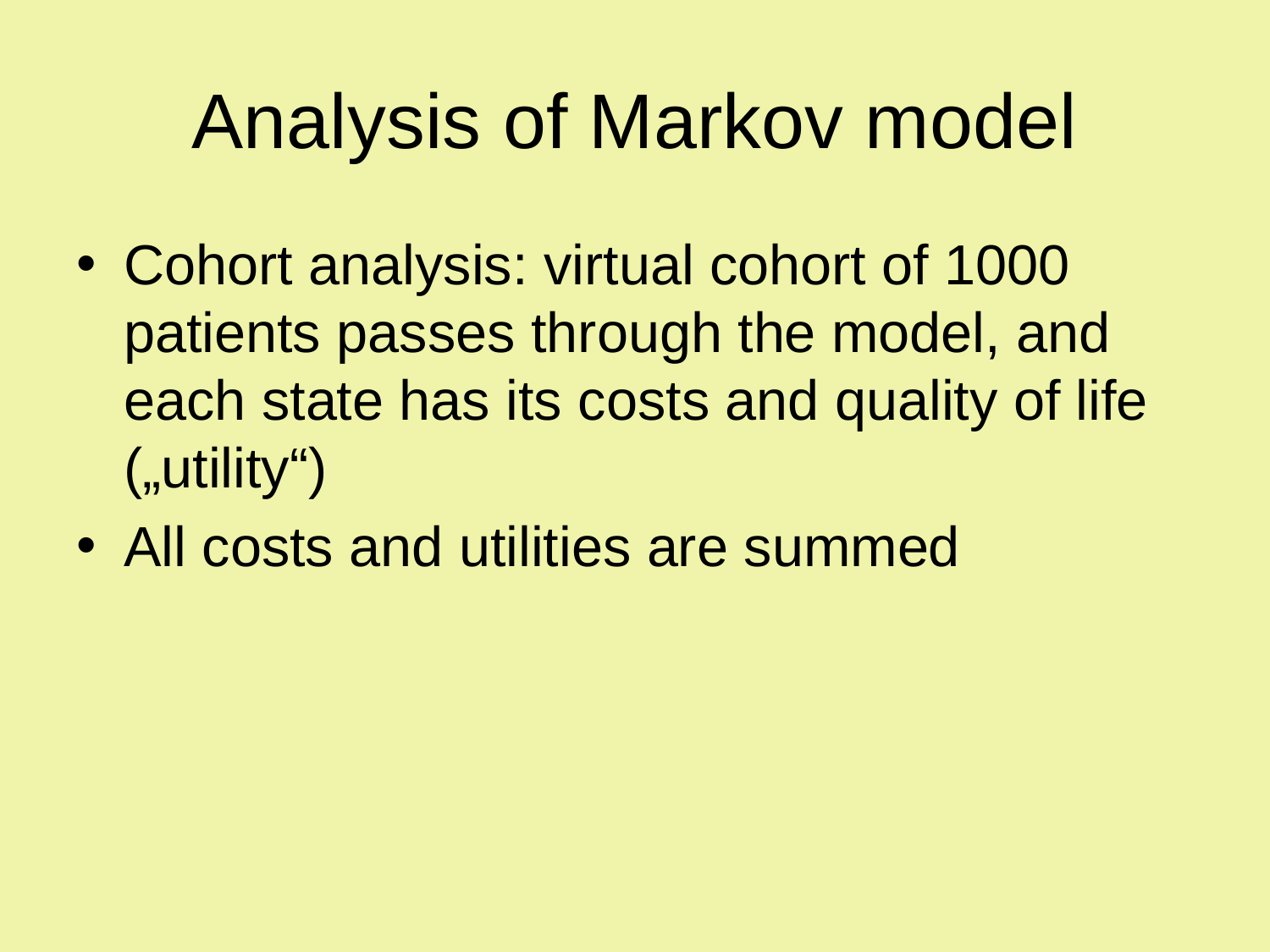

# Analysis of Markov model
Cohort analysis: virtual cohort of 1000 patients passes through the model, and each state has its costs and quality of life („utility“)
All costs and utilities are summed